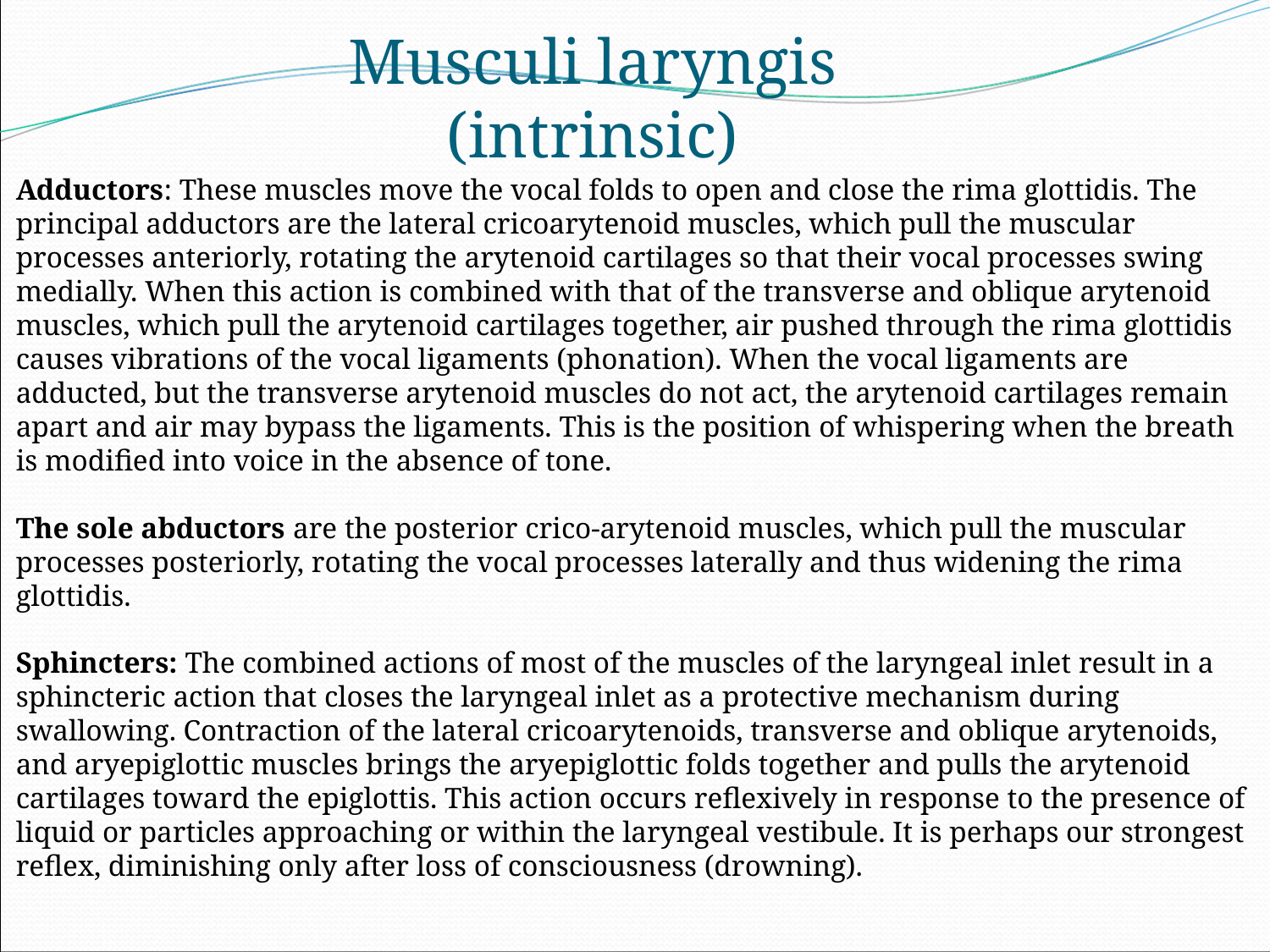

Musculi laryngis (intrinsic)
Adductors: These muscles move the vocal folds to open and close the rima glottidis. The principal adductors are the lateral cricoarytenoid muscles, which pull the muscular processes anteriorly, rotating the arytenoid cartilages so that their vocal processes swing medially. When this action is combined with that of the transverse and oblique arytenoid muscles, which pull the arytenoid cartilages together, air pushed through the rima glottidis causes vibrations of the vocal ligaments (phonation). When the vocal ligaments are adducted, but the transverse arytenoid muscles do not act, the arytenoid cartilages remain apart and air may bypass the ligaments. This is the position of whispering when the breath is modified into voice in the absence of tone.
The sole abductors are the posterior crico-arytenoid muscles, which pull the muscular processes posteriorly, rotating the vocal processes laterally and thus widening the rima glottidis.
Sphincters: The combined actions of most of the muscles of the laryngeal inlet result in a sphincteric action that closes the laryngeal inlet as a protective mechanism during swallowing. Contraction of the lateral cricoarytenoids, transverse and oblique arytenoids, and aryepiglottic muscles brings the aryepiglottic folds together and pulls the arytenoid cartilages toward the epiglottis. This action occurs reflexively in response to the presence of liquid or particles approaching or within the laryngeal vestibule. It is perhaps our strongest reflex, diminishing only after loss of consciousness (drowning).